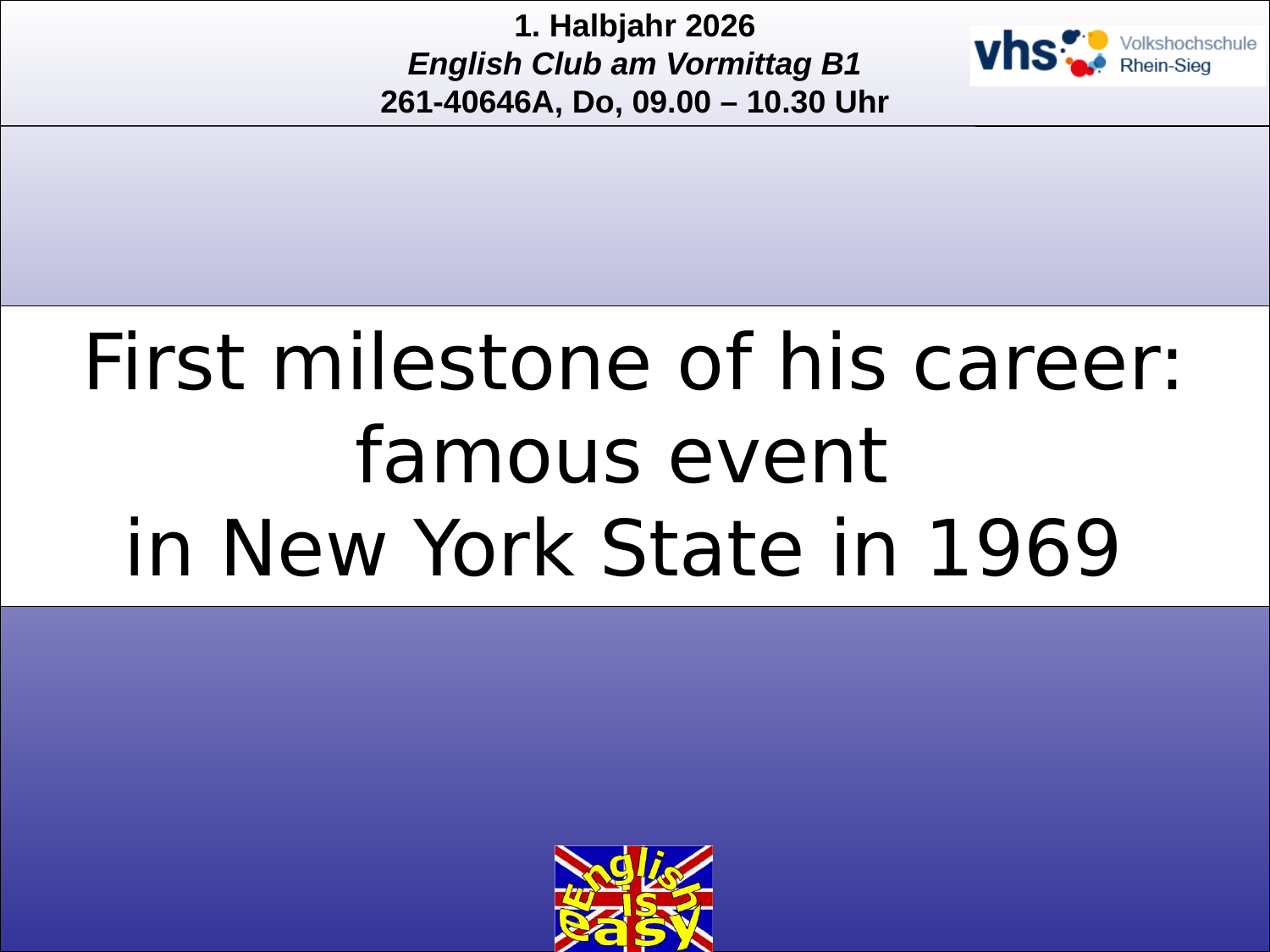

First milestone of his career:
famous event
in New York State in 1969